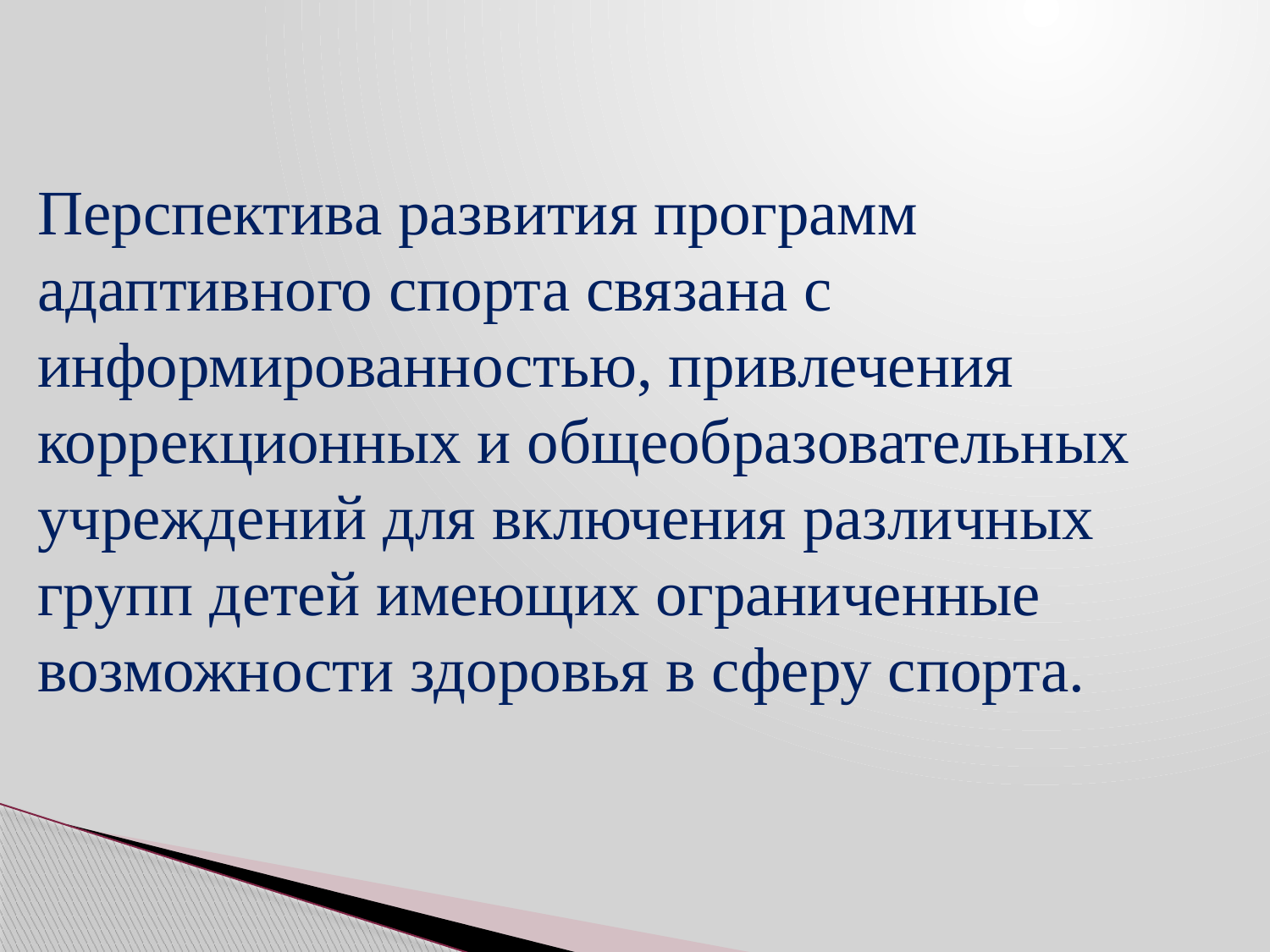

# Перспектива развития программ адаптивного спорта связана с информированностью, привлечения коррекционных и общеобразовательных учреждений для включения различных групп детей имеющих ограниченные возможности здоровья в сферу спорта.